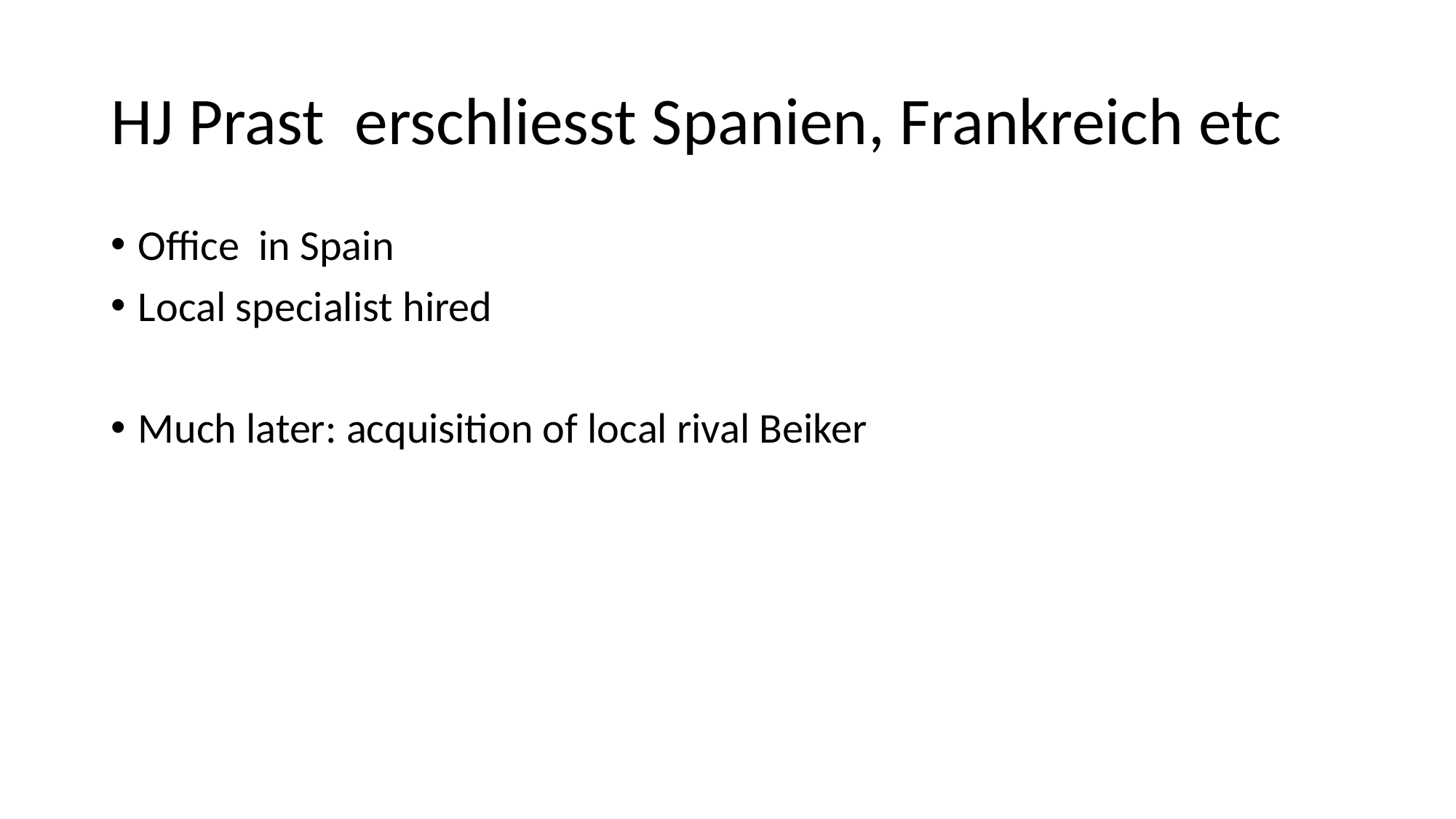

# HJ Prast  erschliesst Spanien, Frankreich etc
Office  in Spain
Local specialist hired

Much later: acquisition of local rival Beiker